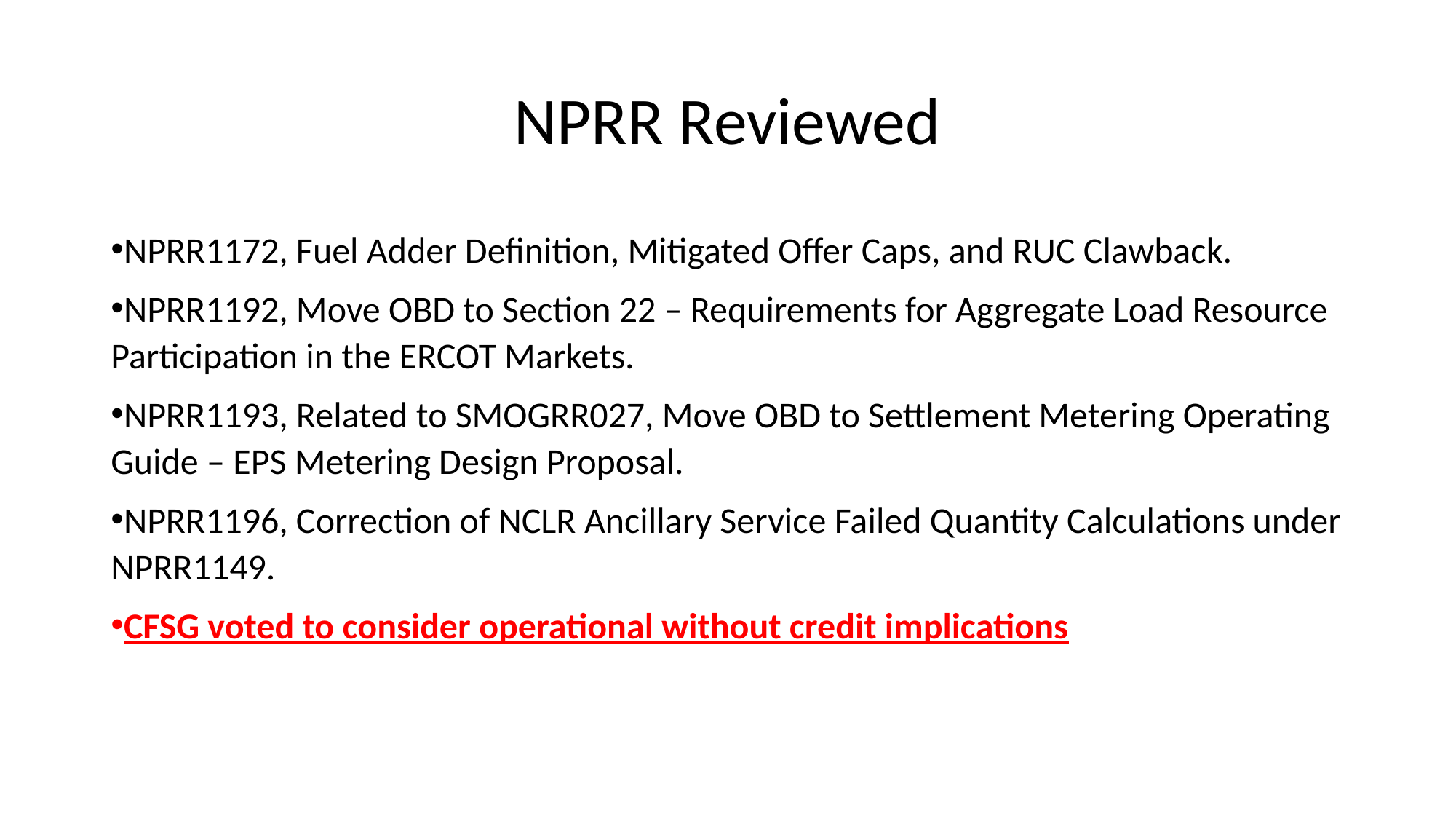

# NPRR Reviewed
NPRR1172, Fuel Adder Definition, Mitigated Offer Caps, and RUC Clawback.
NPRR1192, Move OBD to Section 22 – Requirements for Aggregate Load Resource Participation in the ERCOT Markets.
NPRR1193, Related to SMOGRR027, Move OBD to Settlement Metering Operating Guide – EPS Metering Design Proposal.
NPRR1196, Correction of NCLR Ancillary Service Failed Quantity Calculations under NPRR1149.
CFSG voted to consider operational without credit implications